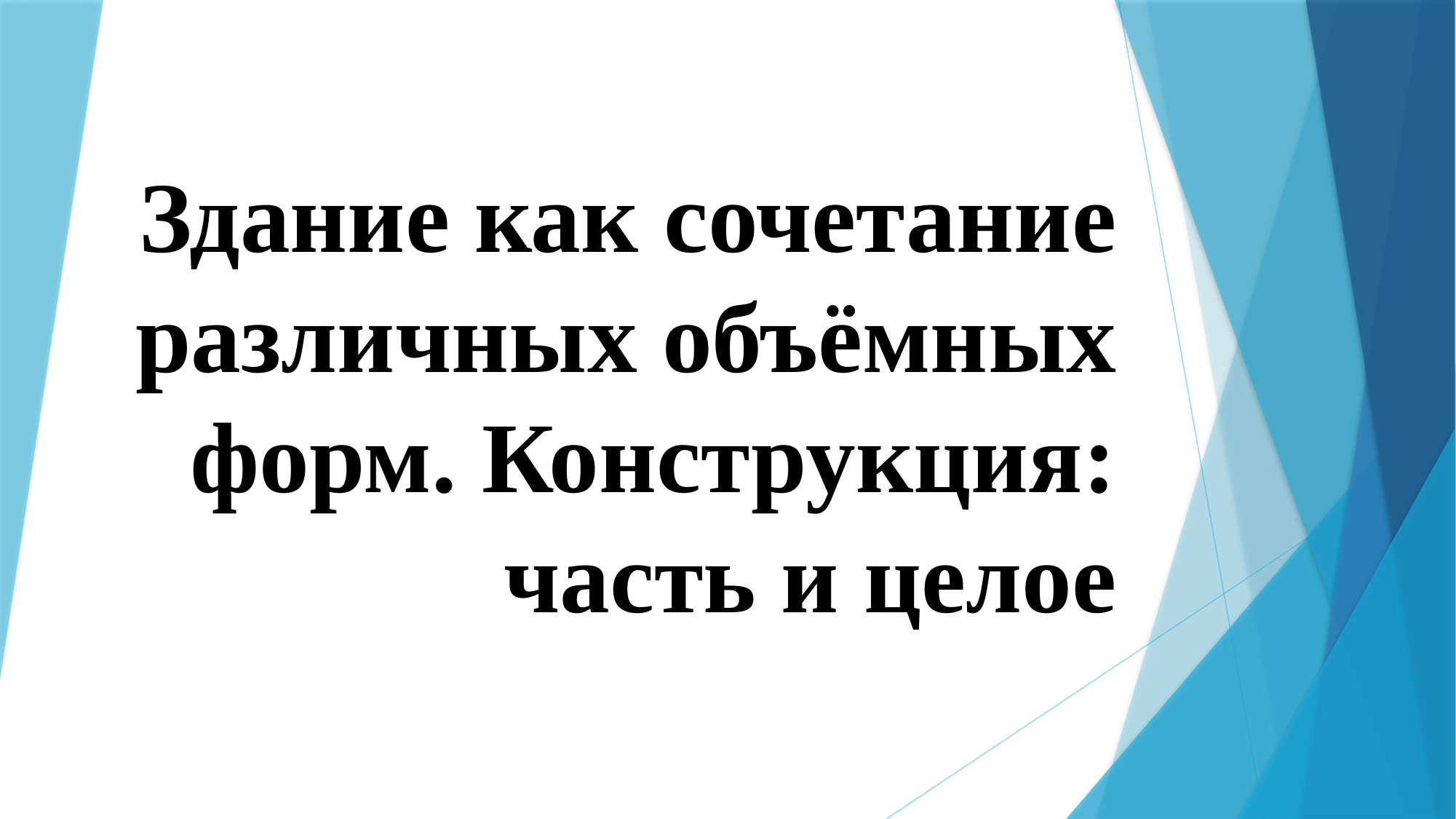

# Здание как сочетание различных объёмных форм. Конструкция: часть и целое